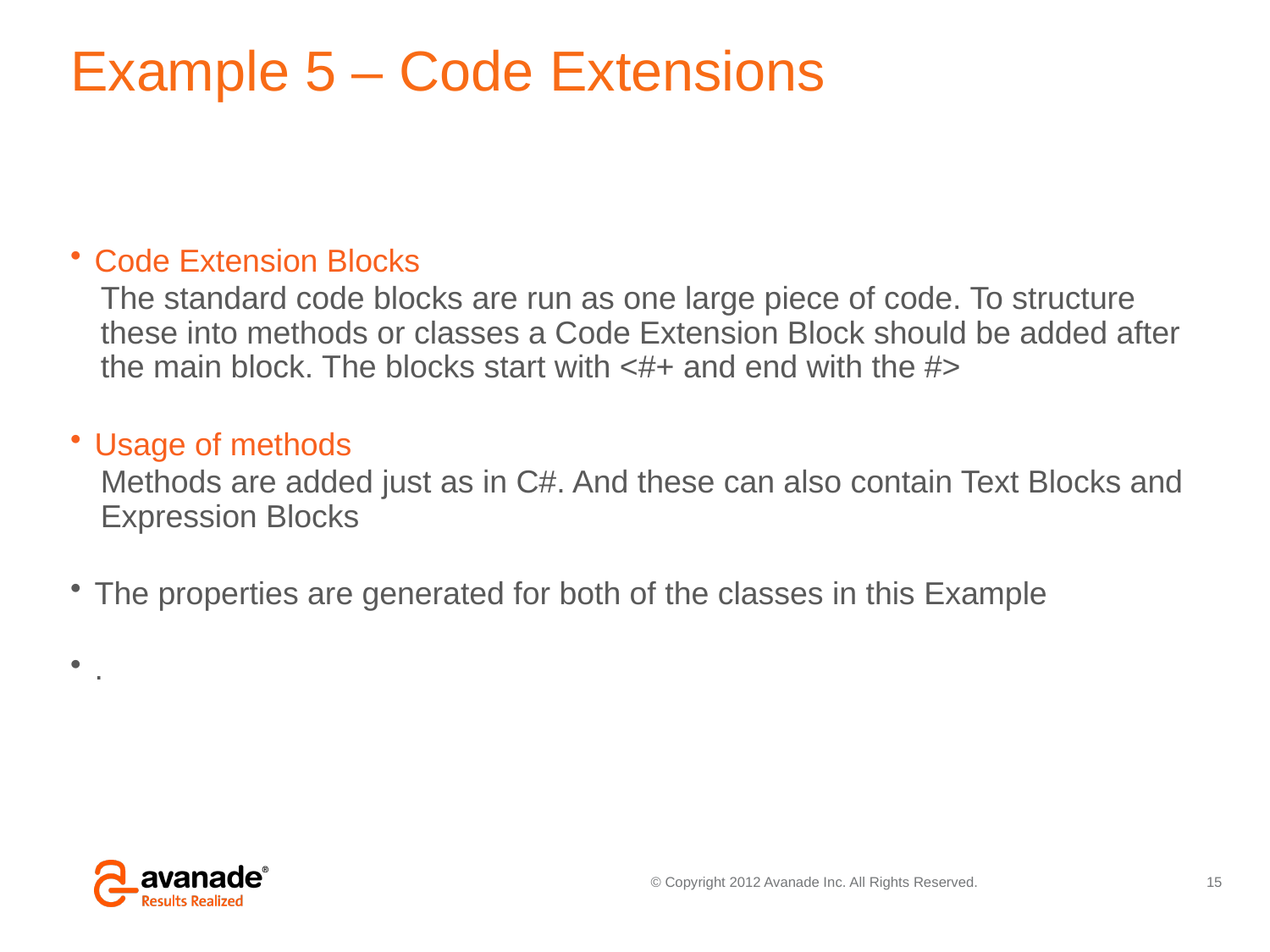

# Example 5 – Code Extensions

Code Extension Blocks
The standard code blocks are run as one large piece of code. To structure these into methods or classes a Code Extension Block should be added after the main block. The blocks start with <#+ and end with the #>

Usage of methods
Methods are added just as in C#. And these can also contain Text Blocks and Expression Blocks

The properties are generated for both of the classes in this Example

.
15